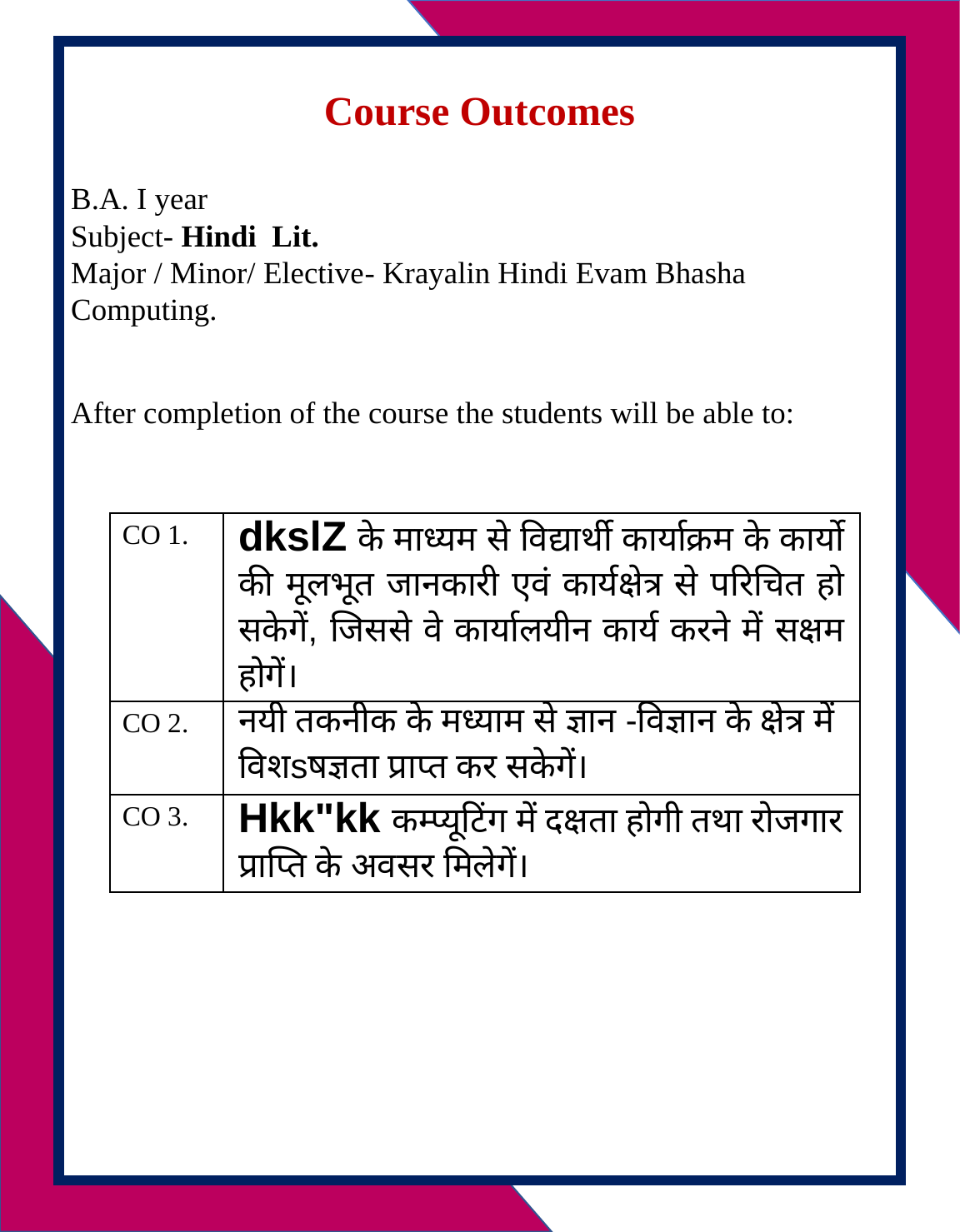

Course Outcomes

B.A. I year
Subject- Hindi  Lit.
Major / Minor/ Elective- Krayalin Hindi Evam Bhasha Computing.

After completion of the course the students will be able to:

| CO 1. | dkslZ के माध्यम से विद्यार्थी कार्याक्रम के कार्यो की मूलभूत जानकारी एवं कार्यक्षेत्र से परिचित हो सकेगें, जिससे वे कार्यालयीन कार्य करने में सक्षम होगें। |
| --- | --- |
| CO 2. | नयी तकनीक के मध्याम से ज्ञान -विज्ञान के क्षेत्र में विशsषज्ञता प्राप्त कर सकेगें। |
| CO 3. | Hkk"kk कम्प्यूटिंग में दक्षता होगी तथा रोजगार प्राप्ति के अवसर मिलेगें। |